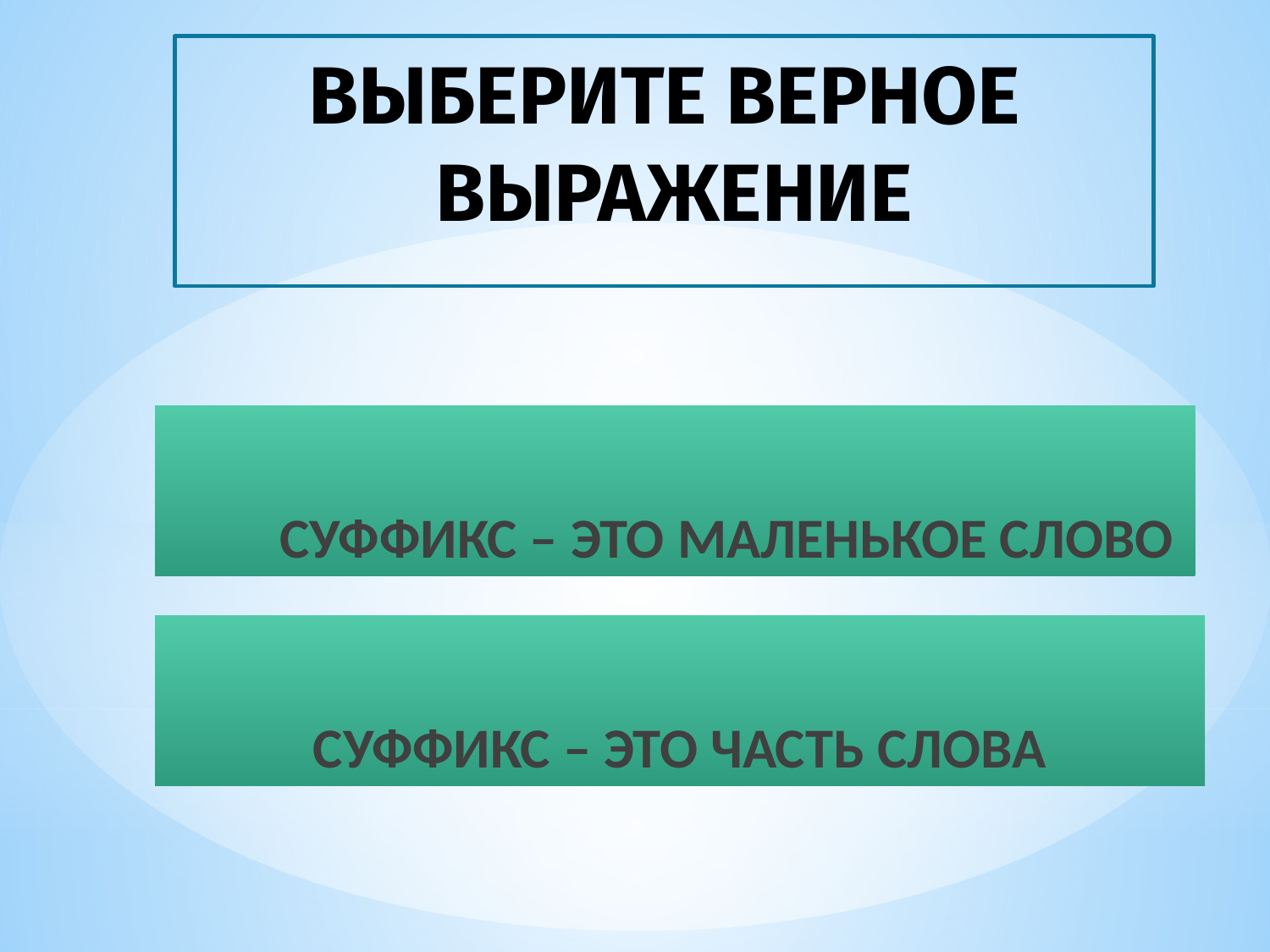

# ВЫБЕРИТЕ ВЕРНОЕ ВЫРАЖЕНИЕ
          СУФФИКС – ЭТО МАЛЕНЬКОЕ СЛОВО
СУФФИКС – ЭТО ЧАСТЬ СЛОВА